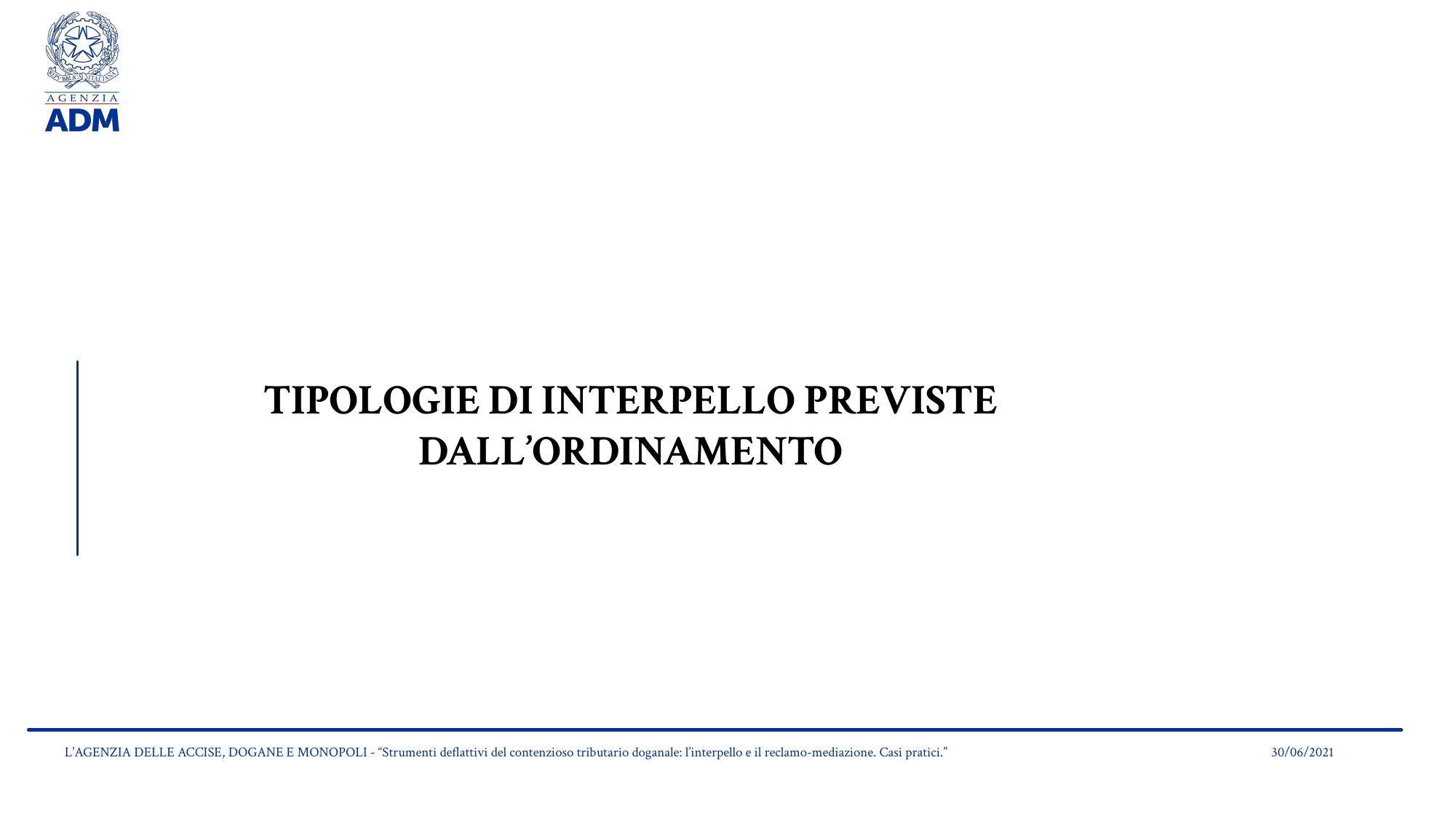

TIPOLOGIE DI INTERPELLO PREVISTE DALL’ORDINAMENTO

30/06/2021
L’AGENZIA DELLE ACCISE, DOGANE E MONOPOLI - “Strumenti deflattivi del contenzioso tributario doganale: l’interpello e il reclamo-mediazione. Casi pratici.”